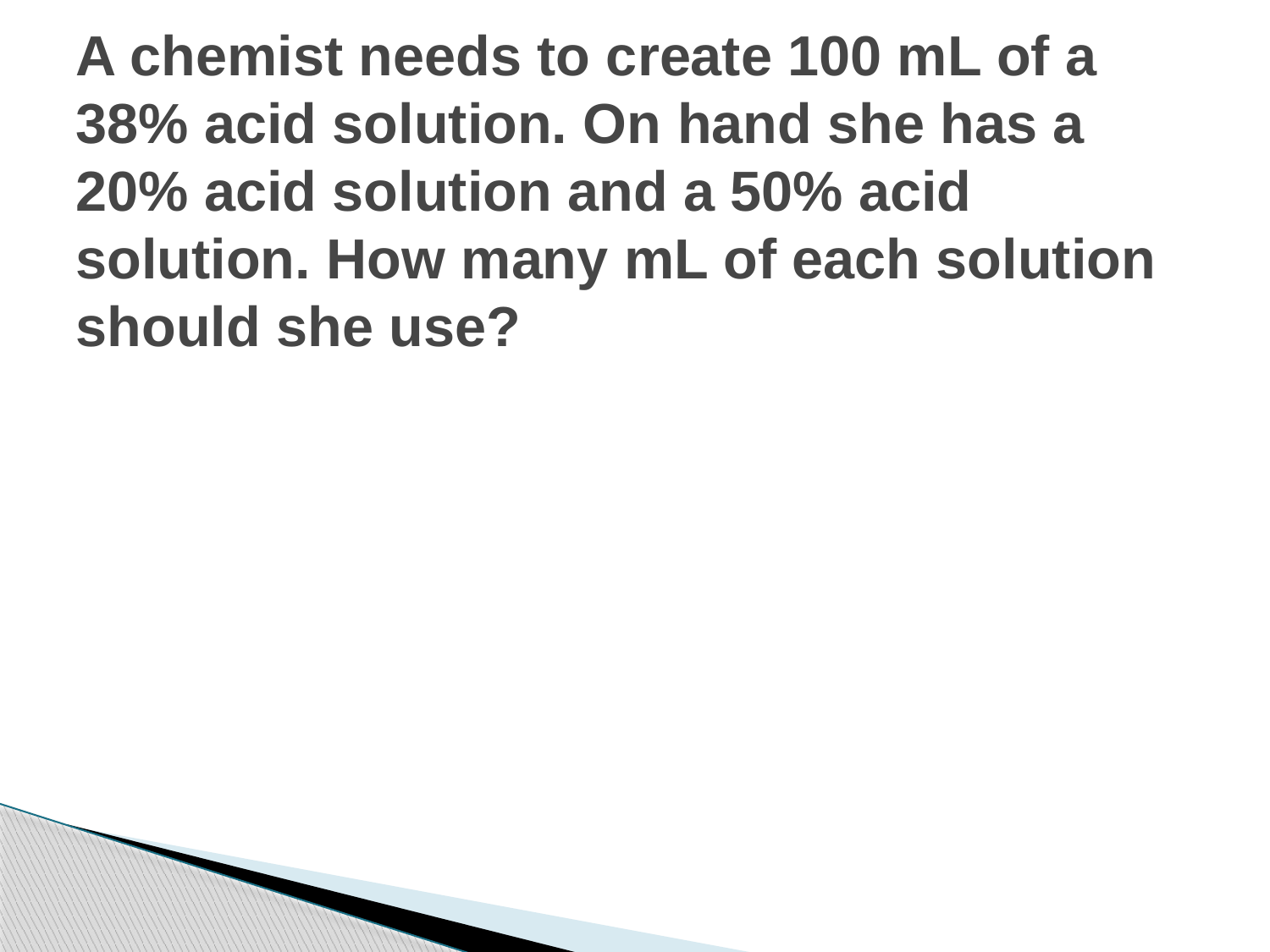

# A chemist needs to create 100 mL of a 38% acid solution. On hand she has a 20% acid solution and a 50% acid solution. How many mL of each solution should she use?